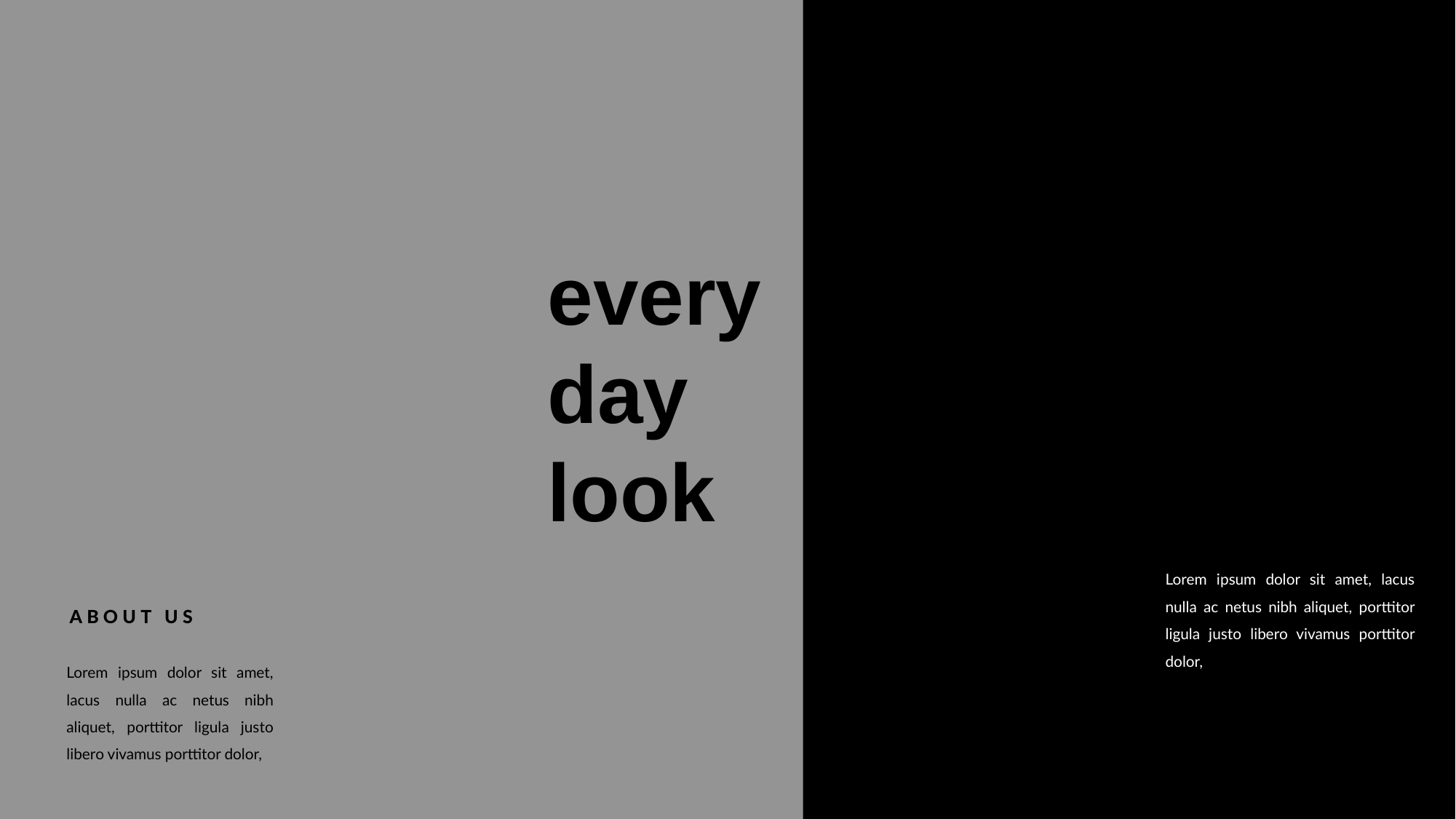

every
day
look
Lorem ipsum dolor sit amet, lacus nulla ac netus nibh aliquet, porttitor ligula justo libero vivamus porttitor dolor,
ABOUT US
Lorem ipsum dolor sit amet, lacus nulla ac netus nibh aliquet, porttitor ligula justo libero vivamus porttitor dolor,
fashion
outfit
look